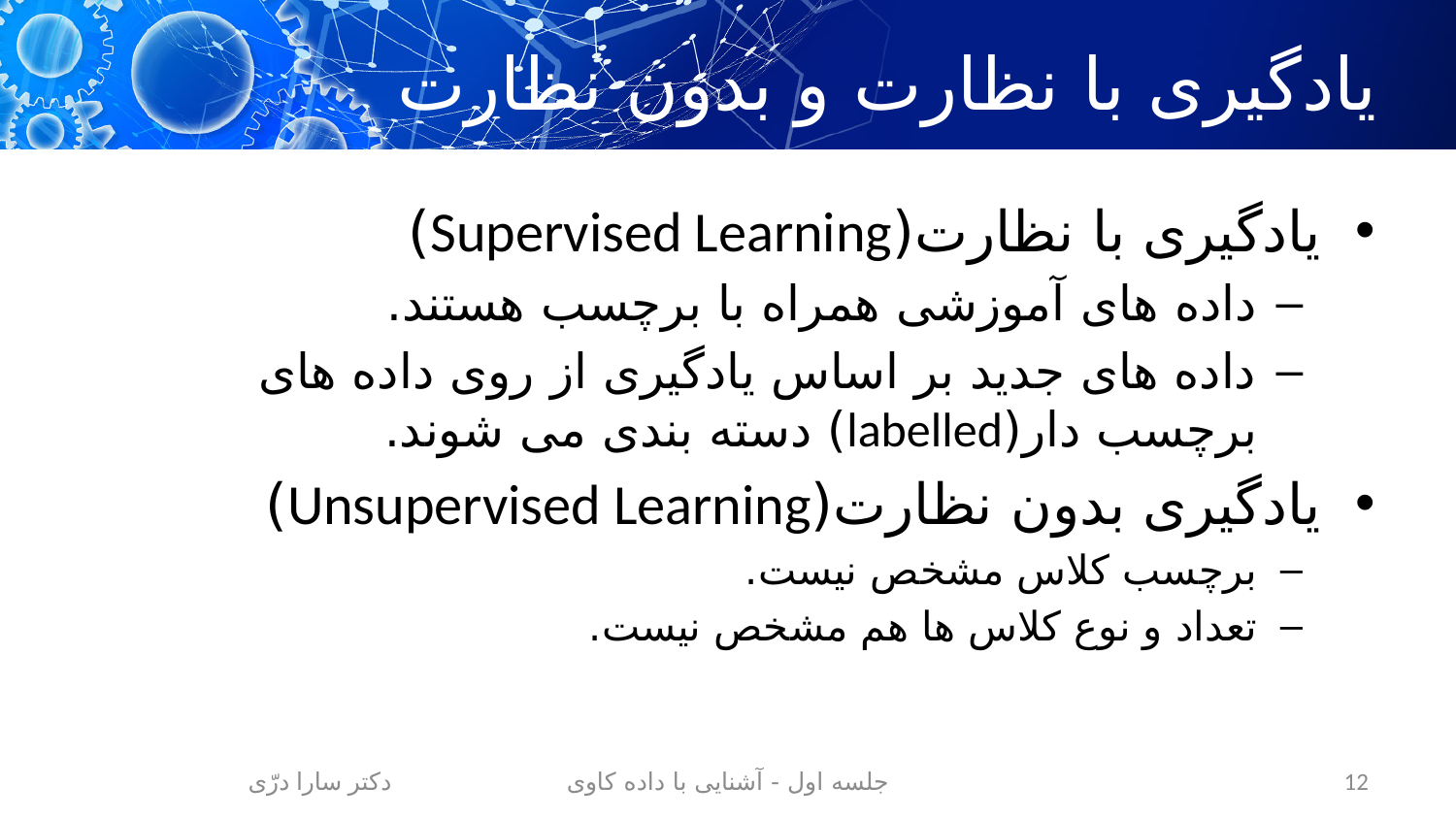

# یادگیری با نظارت و بدون نظارت
یادگیری با نظارت(Supervised Learning)
داده های آموزشی همراه با برچسب هستند.
داده های جدید بر اساس یادگیری از روی داده های برچسب دار(labelled) دسته بندی می شوند.
یادگیری بدون نظارت(Unsupervised Learning)
برچسب کلاس مشخص نیست.
تعداد و نوع کلاس ها هم مشخص نیست.

دکتر سارا درّی
جلسه اول - آشنایی با داده کاوی
12